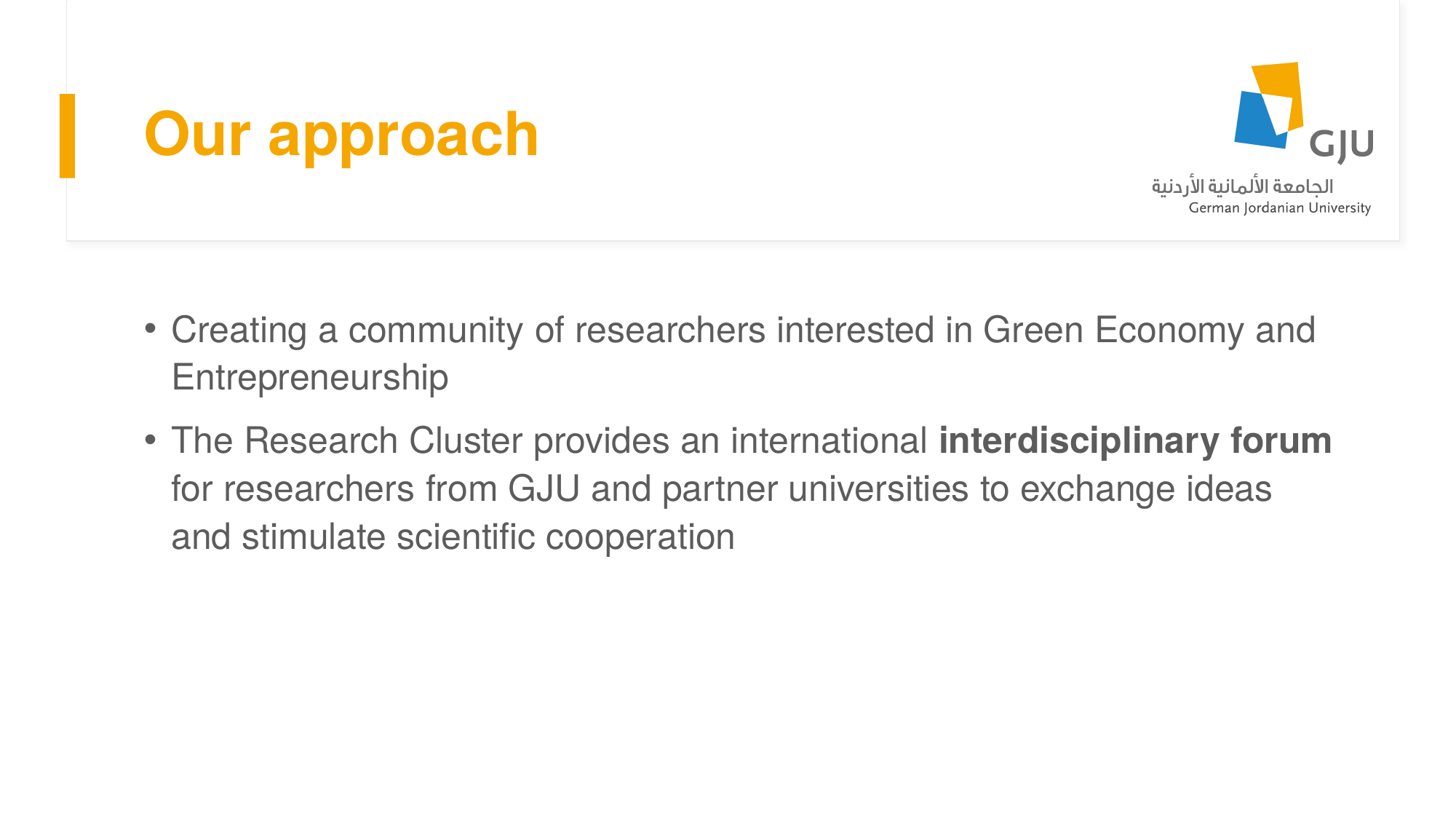

# Our approach
Creating a community of researchers interested in Green Economy and Entrepreneurship
The Research Cluster provides an international interdisciplinary forum for researchers from GJU and partner universities to exchange ideas and stimulate scientific cooperation